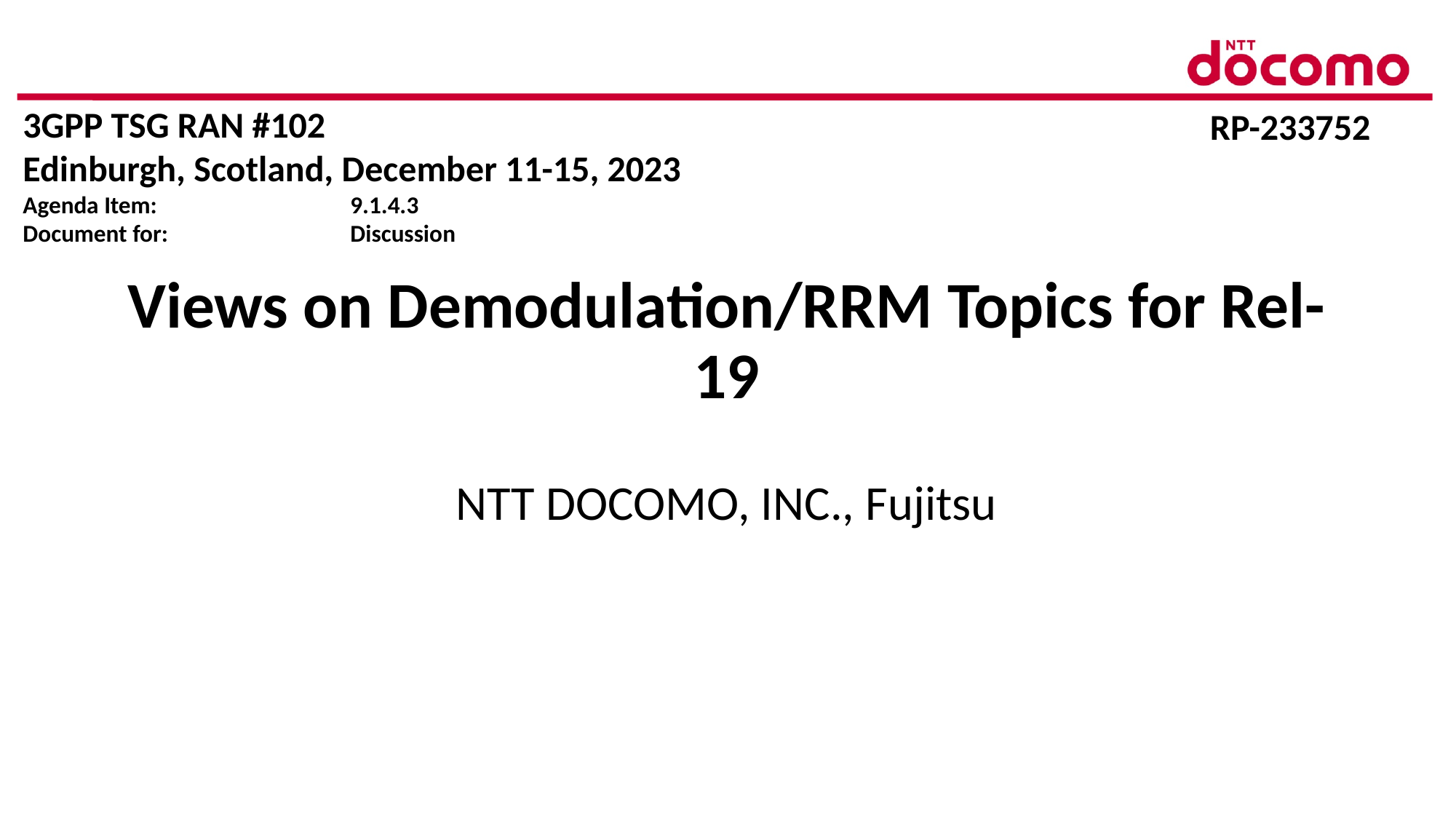

3GPP TSG RAN #102
Edinburgh, Scotland, December 11-15, 2023
Agenda Item:		9.1.4.3
Document for:		Discussion
RP-233752
# Views on Demodulation/RRM Topics for Rel-19
NTT DOCOMO, INC., Fujitsu